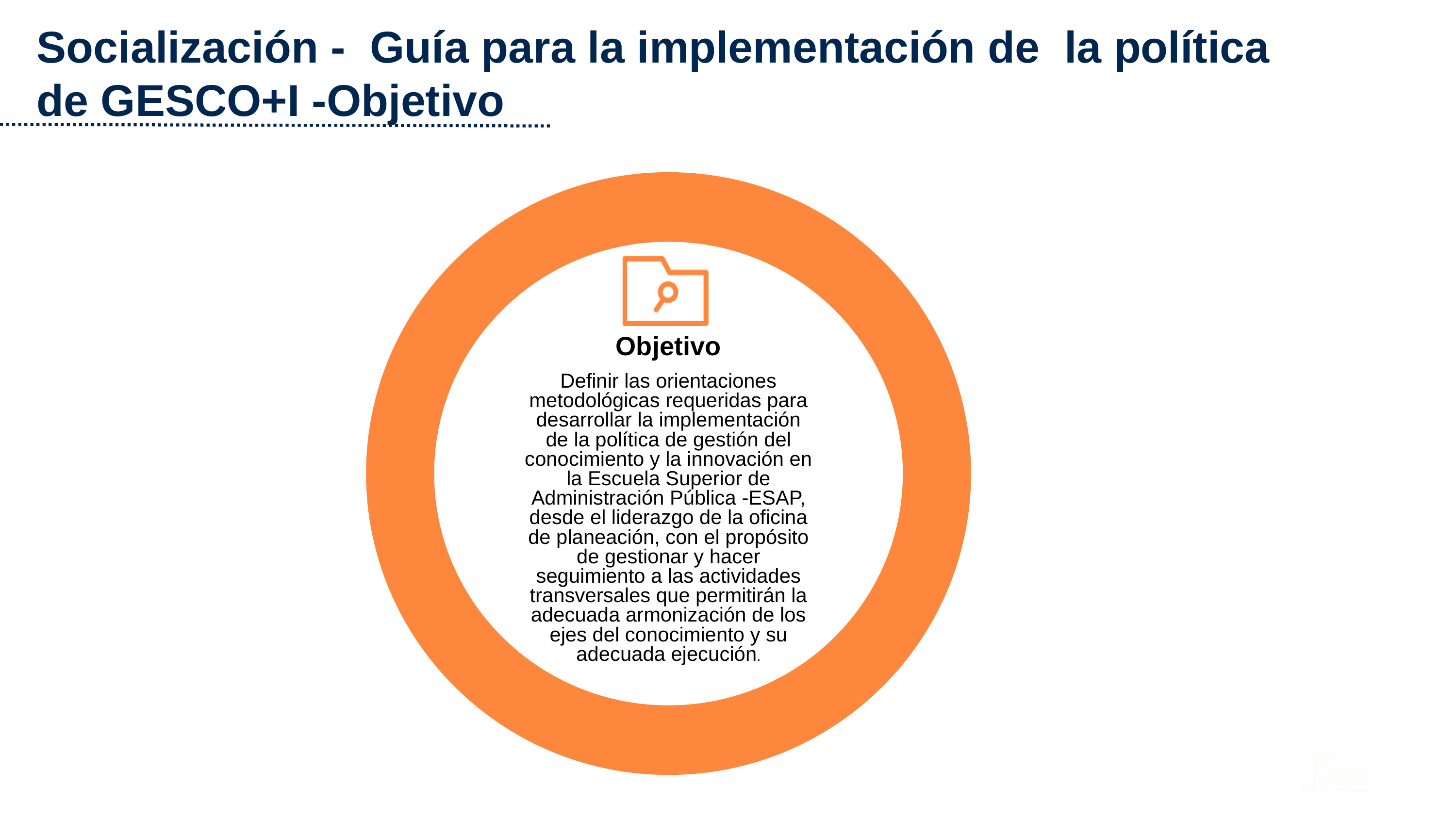

Socialización -  Guía para la implementación de  la política de GESCO+I -Objetivo

Objetivo
Definir las orientaciones metodológicas requeridas para desarrollar la implementación de la política de gestión del conocimiento y la innovación en la Escuela Superior de Administración Pública -ESAP, desde el liderazgo de la oficina de planeación, con el propósito de gestionar y hacer seguimiento a las actividades transversales que permitirán la adecuada armonización de los ejes del conocimiento y su adecuada ejecución.